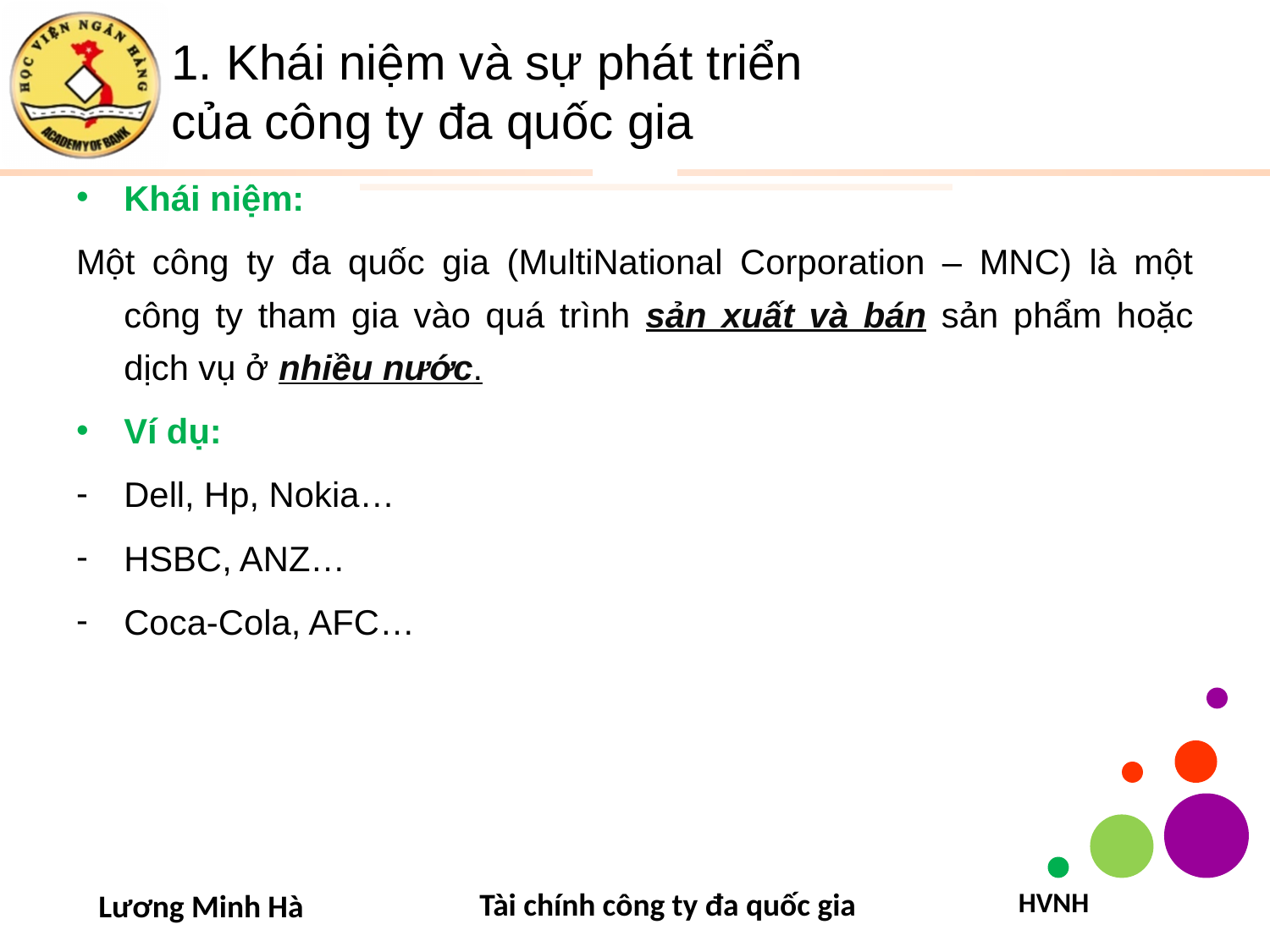

# 1. Khái niệm và sự phát triển của công ty đa quốc gia
Khái niệm:
Một công ty đa quốc gia (MultiNational Corporation – MNC) là một công ty tham gia vào quá trình sản xuất và bán sản phẩm hoặc dịch vụ ở nhiều nước.
Ví dụ:
Dell, Hp, Nokia…
HSBC, ANZ…
Coca-Cola, AFC…